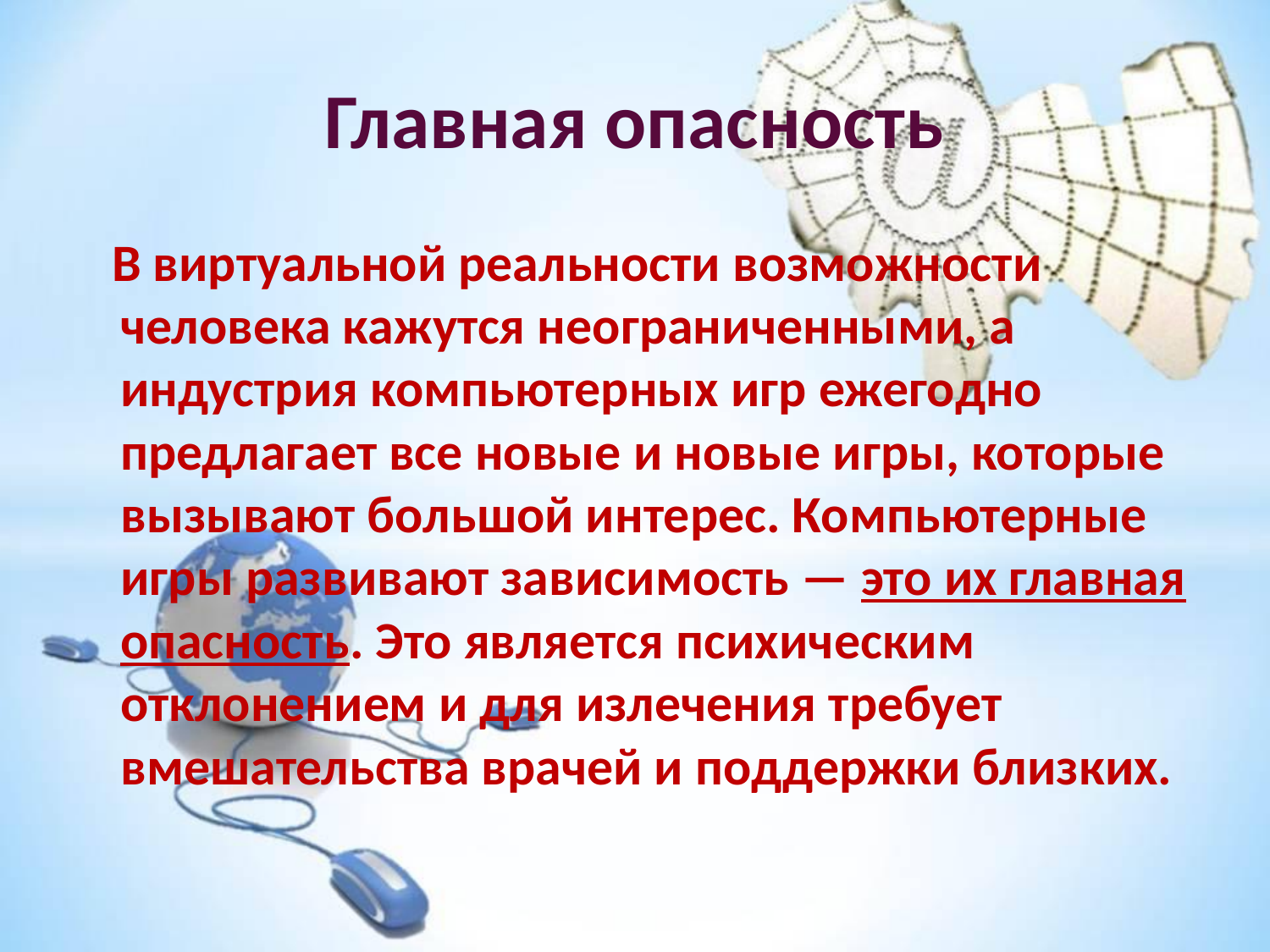

# Главная опасность
   В виртуальной реальности возможности человека кажутся неограниченными, а индустрия компьютерных игр ежегодно предлагает все новые и новые игры, которые вызывают большой интерес. Компьютерные игры развивают зависимость — это их главная опасность. Это является психическим отклонением и для излечения требует вмешательства врачей и поддержки близких.